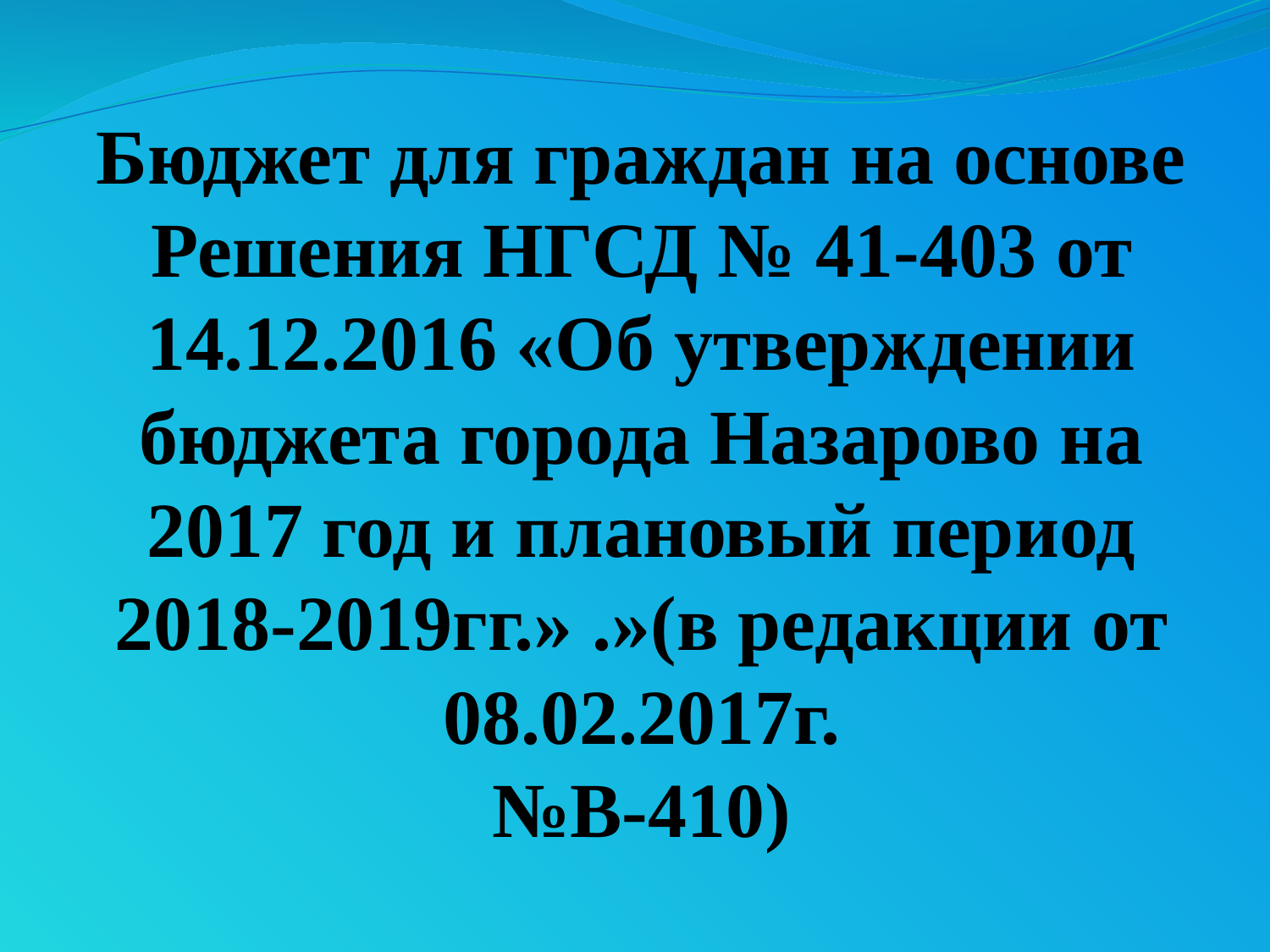

# Бюджет для граждан на основе Решения НГСД № 41-403 от 14.12.2016 «Об утверждении бюджета города Назарово на 2017 год и плановый период 2018-2019гг.» .»(в редакции от 08.02.2017г. №В-410)